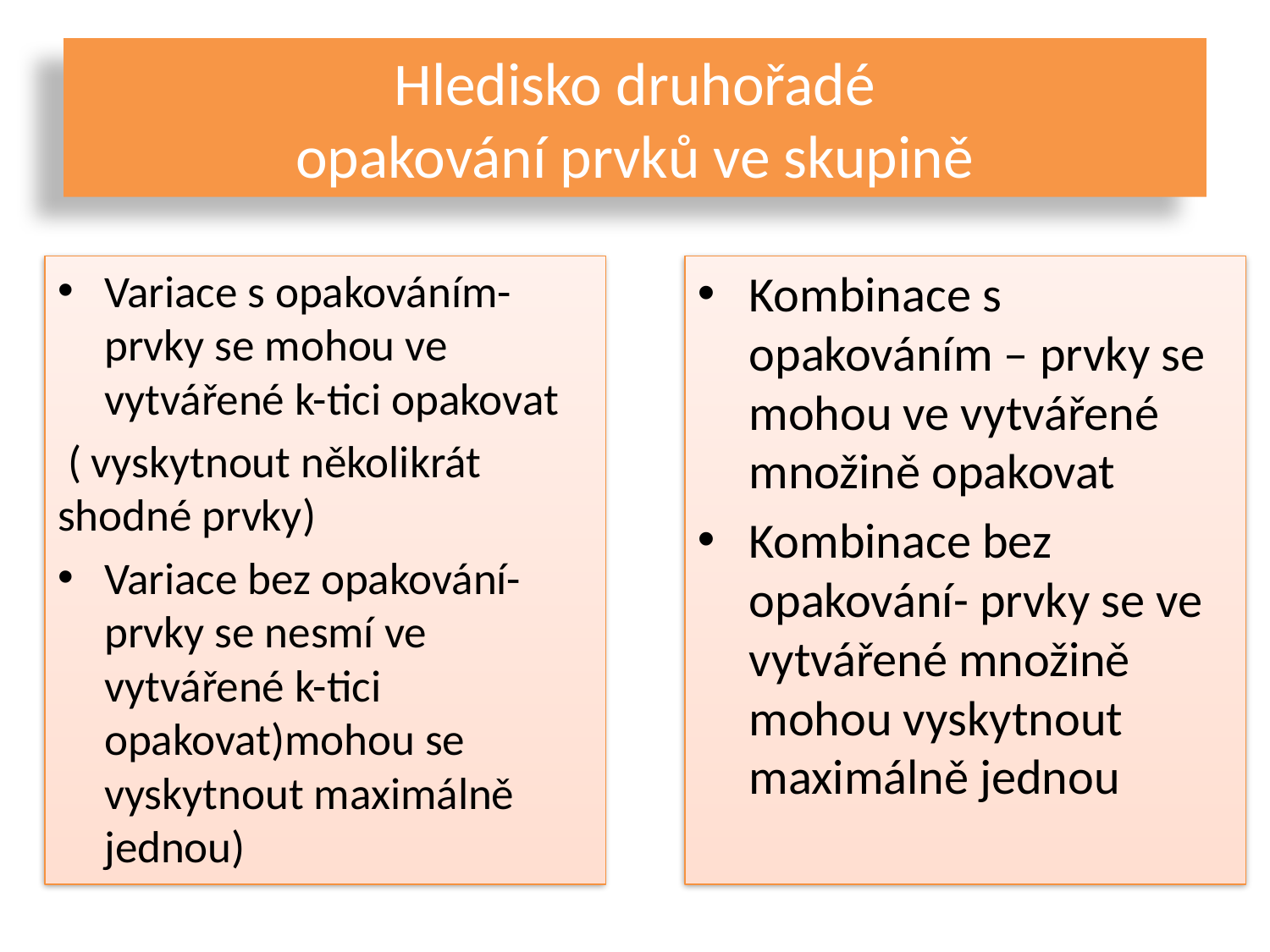

# Hledisko druhořadé opakování prvků ve skupině
Variace s opakováním- prvky se mohou ve vytvářené k-tici opakovat
 ( vyskytnout několikrát shodné prvky)
Variace bez opakování- prvky se nesmí ve vytvářené k-tici opakovat)mohou se vyskytnout maximálně jednou)
Kombinace s opakováním – prvky se mohou ve vytvářené množině opakovat
Kombinace bez opakování- prvky se ve vytvářené množině mohou vyskytnout maximálně jednou